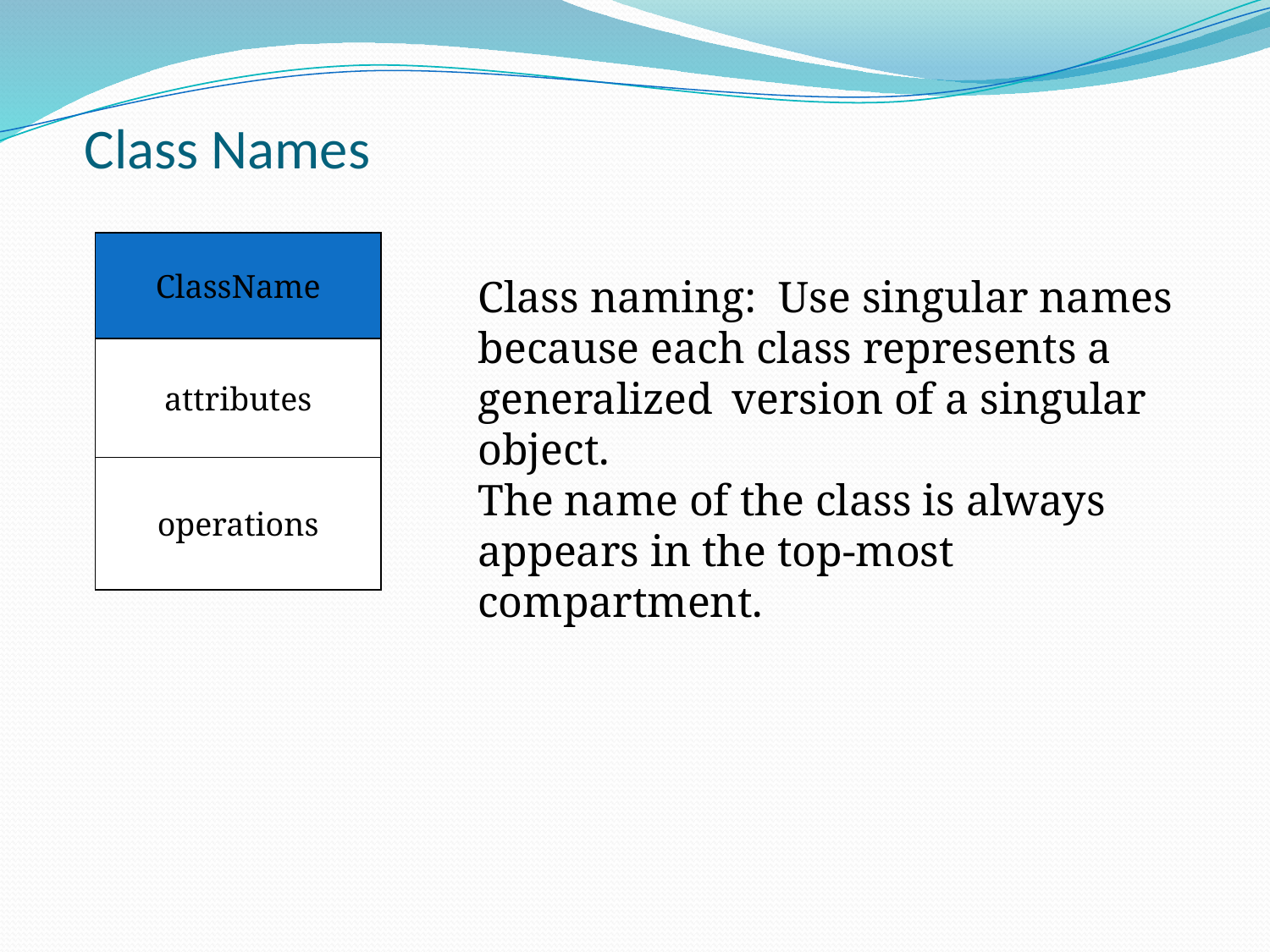

# Class Names
ClassName
attributes
operations
Class naming:  Use singular names because each class represents a generalized 	version of a singular object.
The name of the class is always appears in the top-most compartment.